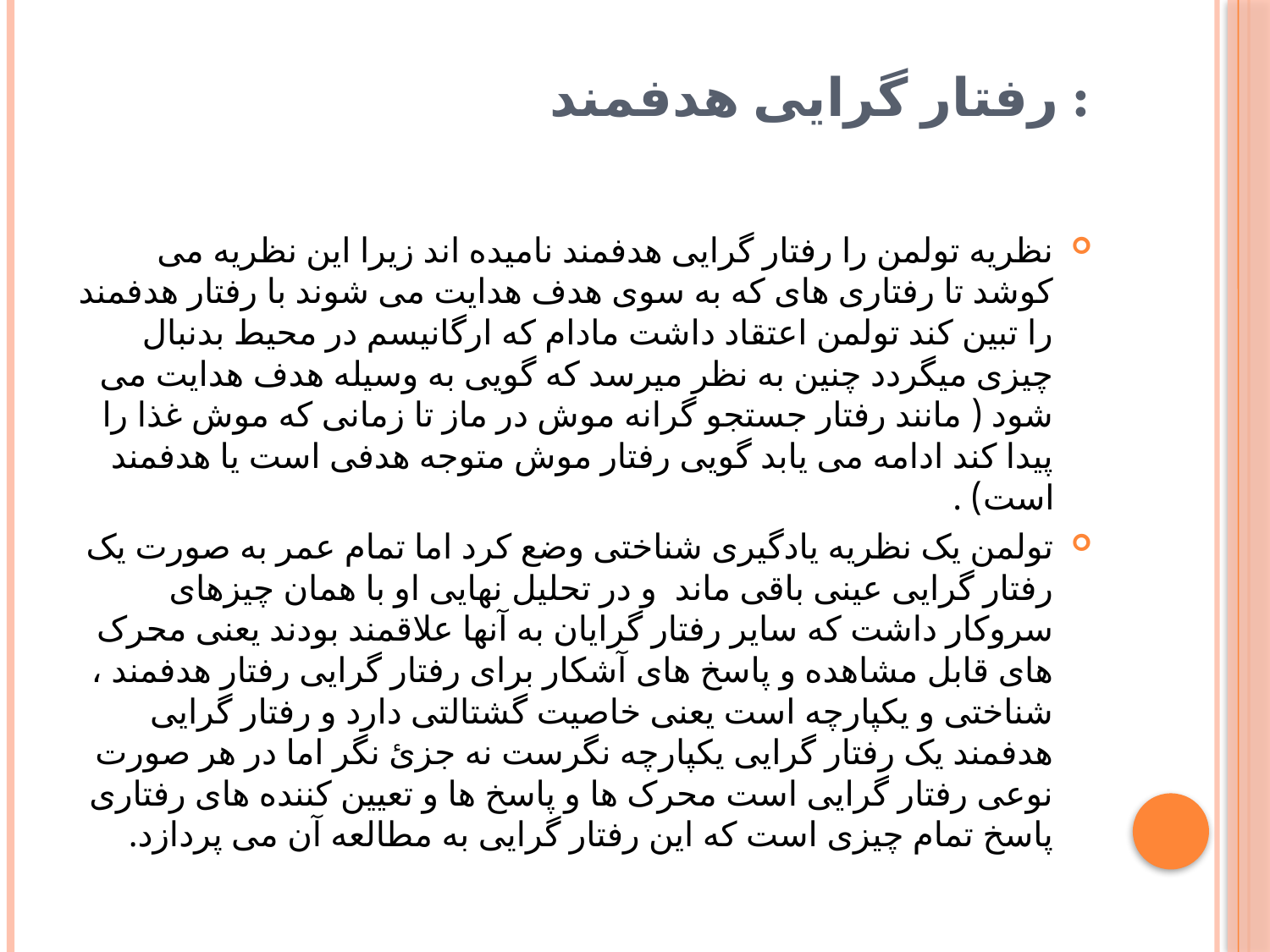

# رفتار گرایی هدفمند :
نظریه تولمن را رفتار گرایی هدفمند نامیده اند زیرا این نظریه می کوشد تا رفتاری های که به سوی هدف هدایت می شوند با رفتار هدفمند را تبین کند تولمن اعتقاد داشت مادام که ارگانیسم در محیط بدنبال چیزی میگردد چنین به نظر میرسد که گویی به وسیله هدف هدایت می شود ( مانند رفتار جستجو گرانه موش در ماز تا زمانی که موش غذا را پیدا کند ادامه می یابد گویی رفتار موش متوجه هدفی است یا هدفمند است) .
تولمن یک نظریه یادگیری شناختی وضع کرد اما تمام عمر به صورت یک رفتار گرایی عینی باقی ماند  و در تحلیل نهایی او با همان چیزهای سروکار داشت که سایر رفتار گرایان به آنها علاقمند بودند یعنی محرک های قابل مشاهده و پاسخ های آشکار برای رفتار گرایی رفتار هدفمند ، شناختی و یکپارچه است یعنی خاصیت گشتالتی دارد و رفتار گرایی هدفمند یک رفتار گرایی یکپارچه نگرست نه جزئ نگر اما در هر صورت نوعی رفتار گرایی است محرک ها و پاسخ ها و تعیین کننده های رفتاری پاسخ تمام چیزی است که این رفتار گرایی به مطالعه آن می پردازد.